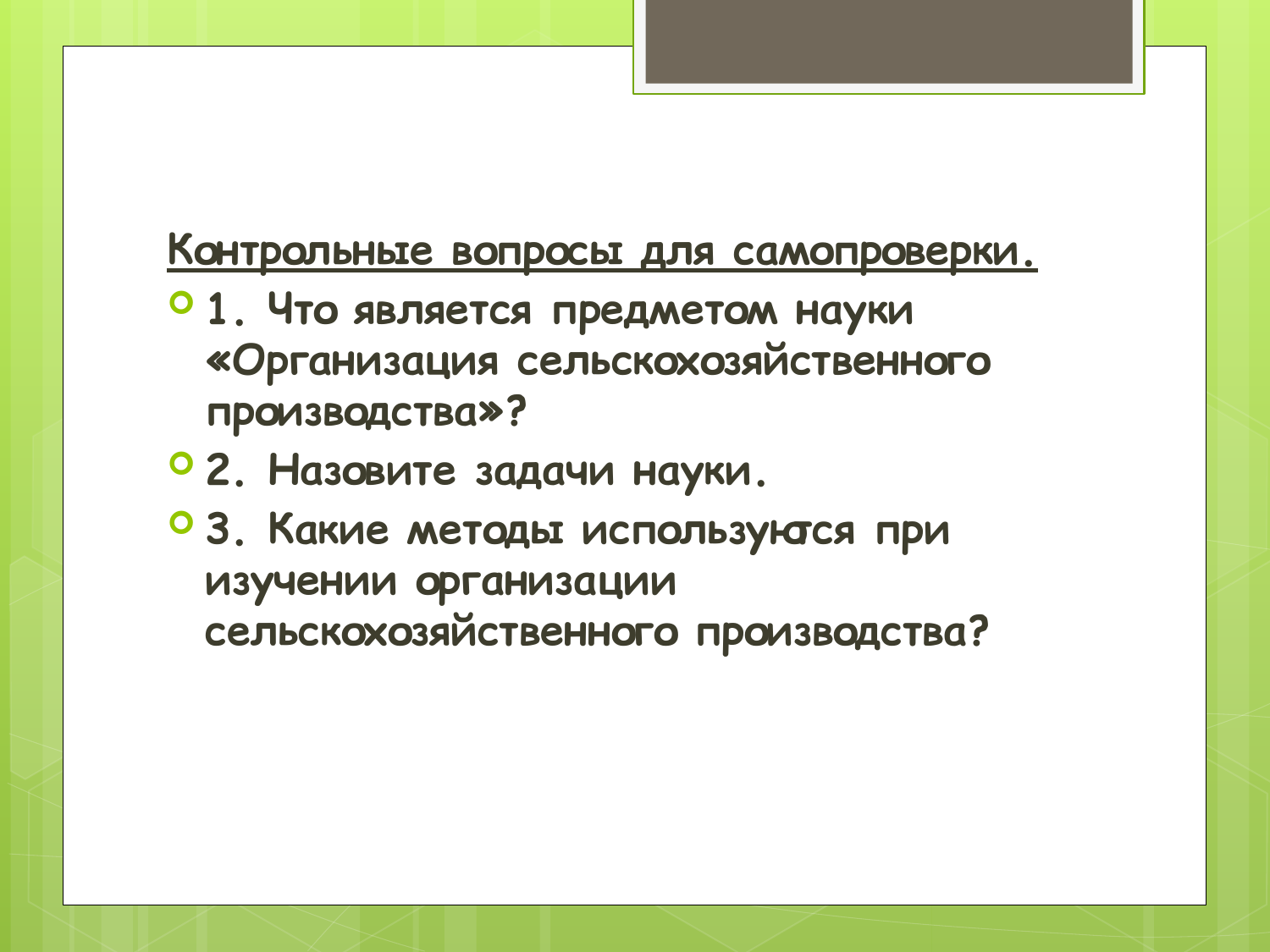

Контрольные вопросы для самопроверки.
1. Что является предметом науки «Организация сельскохозяйственного производства»?
2. Назовите задачи науки.
3. Какие методы используются при изучении организации сельскохозяйственного производства?